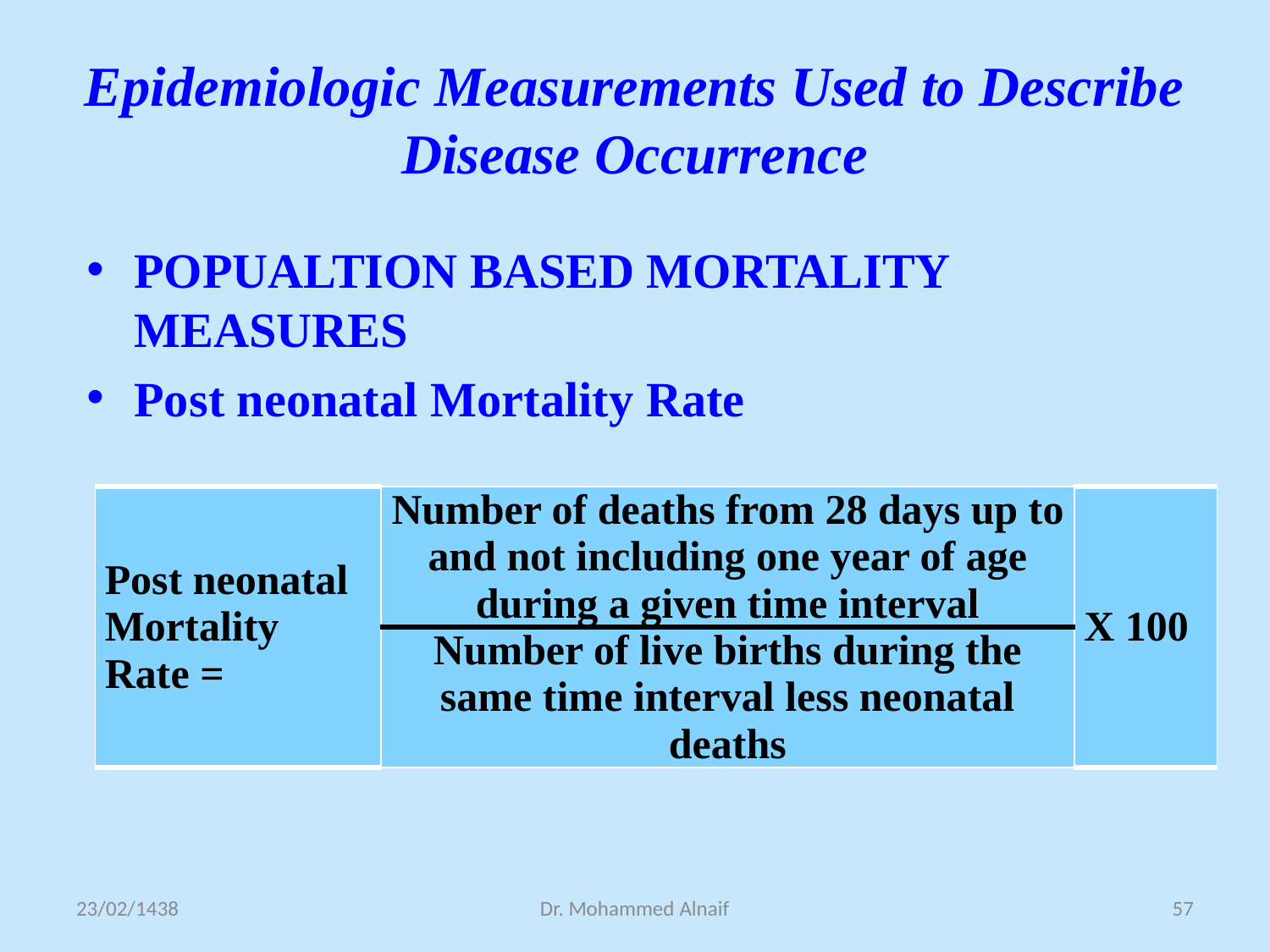

# Epidemiologic Measurements Used to Describe Disease Occurrence
POPUALTION BASED MORTALITY MEASURES
Post neonatal Mortality Rate

| Post neonatal Mortality Rate = | Number of deaths from 28 days up to and not including one year of age during a given time interval | X 100 |
| --- | --- | --- |
|  | Number of live births during the same time interval less neonatal deaths |  |
23/02/1438
Dr. Mohammed Alnaif
57